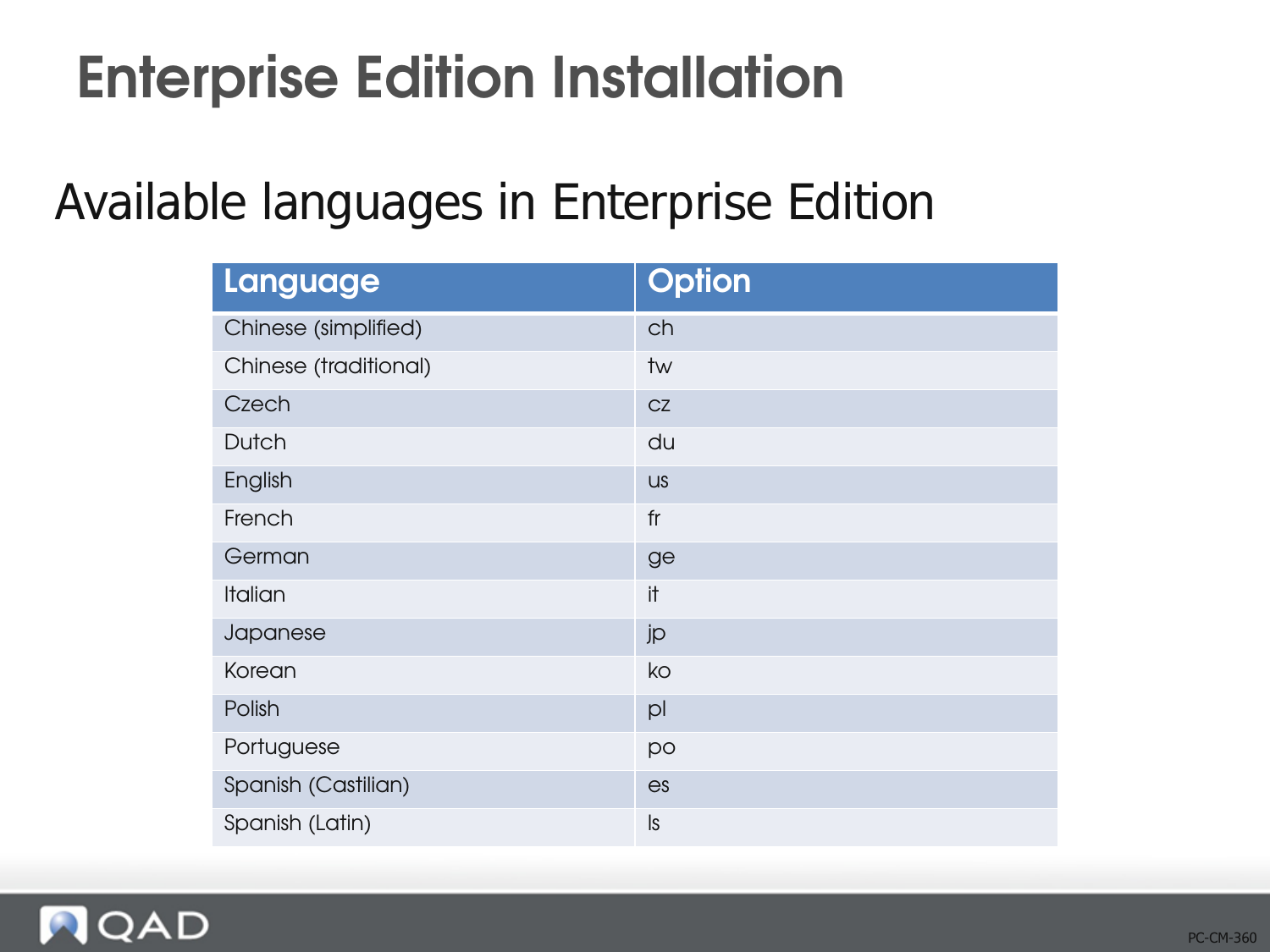

# Enterprise Edition Installation
Available languages in Enterprise Edition
| Language | Option |
| --- | --- |
| Chinese (simplified) | ch |
| Chinese (traditional) | tw |
| Czech | cz |
| Dutch | du |
| English | us |
| French | fr |
| German | ge |
| Italian | it |
| Japanese | jp |
| Korean | ko |
| Polish | pl |
| Portuguese | po |
| Spanish (Castilian) | es |
| Spanish (Latin) | ls |
PC-CM-360